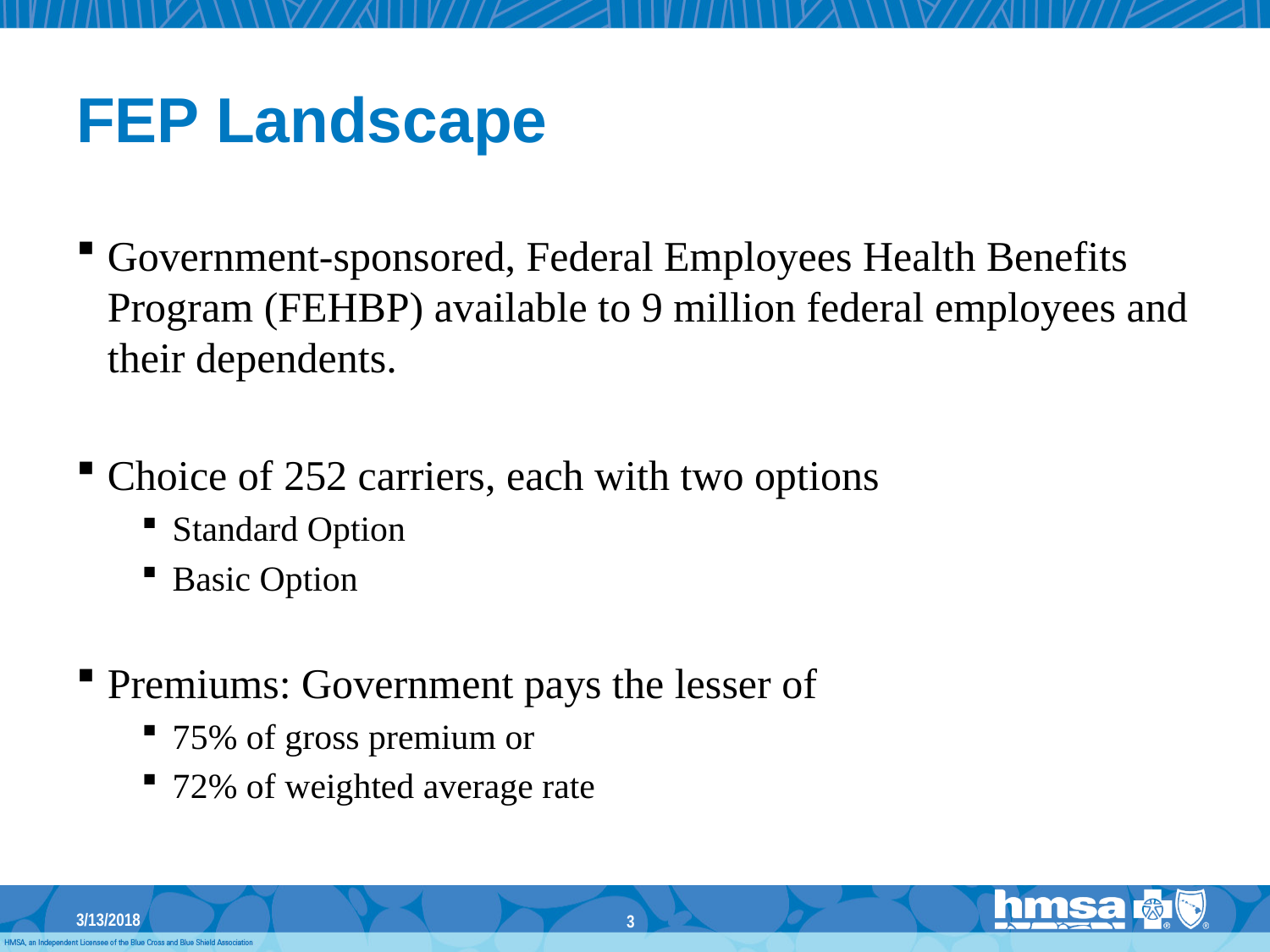

# FEP Landscape
Government-sponsored, Federal Employees Health Benefits Program (FEHBP) available to 9 million federal employees and their dependents.

Choice of 252 carriers, each with two options
Standard Option
Basic Option

Premiums: Government pays the lesser of
75% of gross premium or
72% of weighted average rate

3/13/2018
3